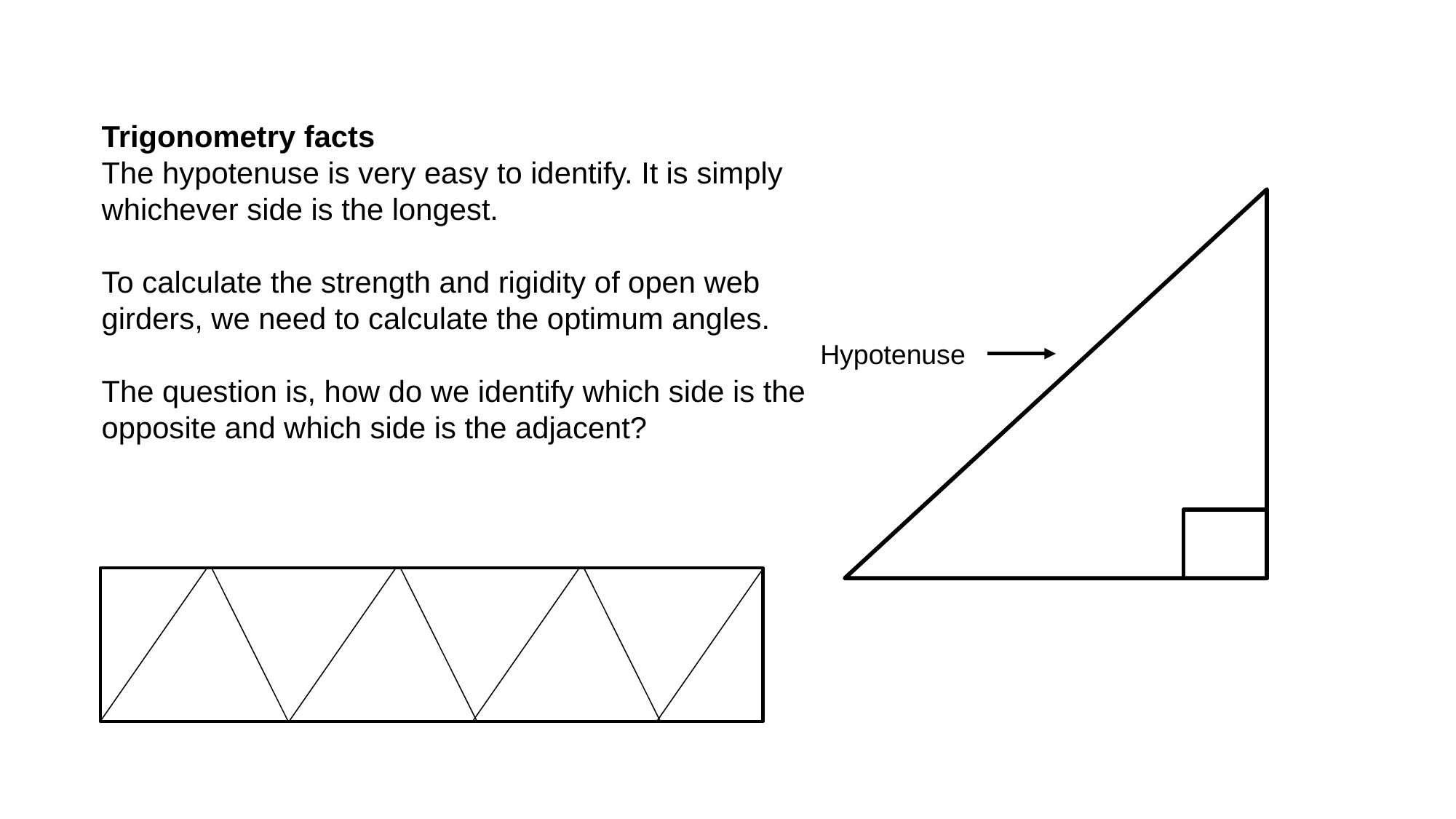

Trigonometry facts
The hypotenuse is very easy to identify. It is simply whichever side is the longest.

To calculate the strength and rigidity of open web girders, we need to calculate the optimum angles.

The question is, how do we identify which side is the opposite and which side is the adjacent?

Hypotenuse